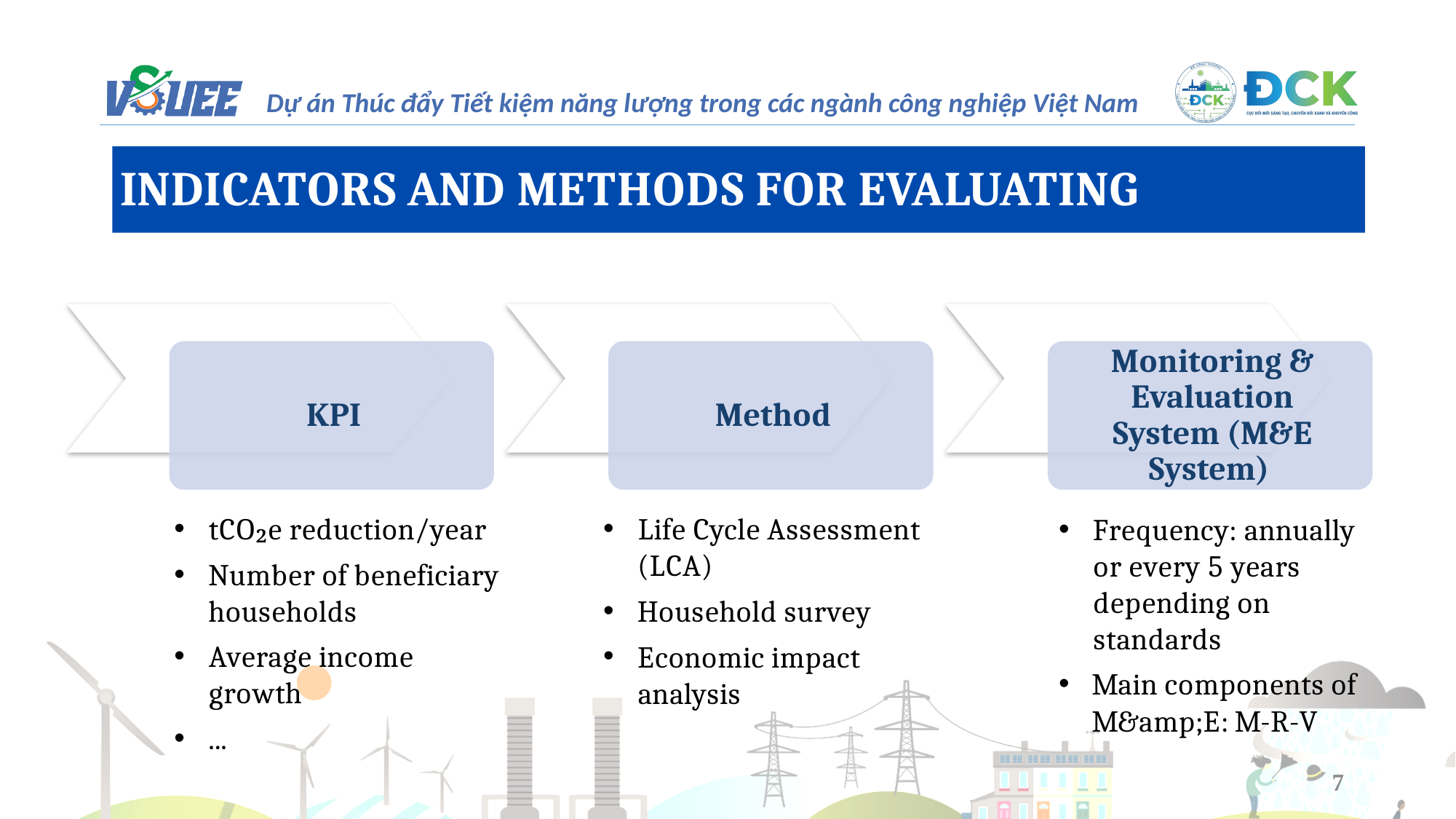

INDICATORS AND METHODS FOR EVALUATING
KPI
Method
Monitoring & Evaluation System (M&E System)
tCO₂e reduction/year
Number of beneficiary households
Average income growth
...
Life Cycle Assessment (LCA)
Household survey
Economic impact analysis
Frequency: annually or every 5 years depending on standards
Main components of M&amp;E: M-R-V
7